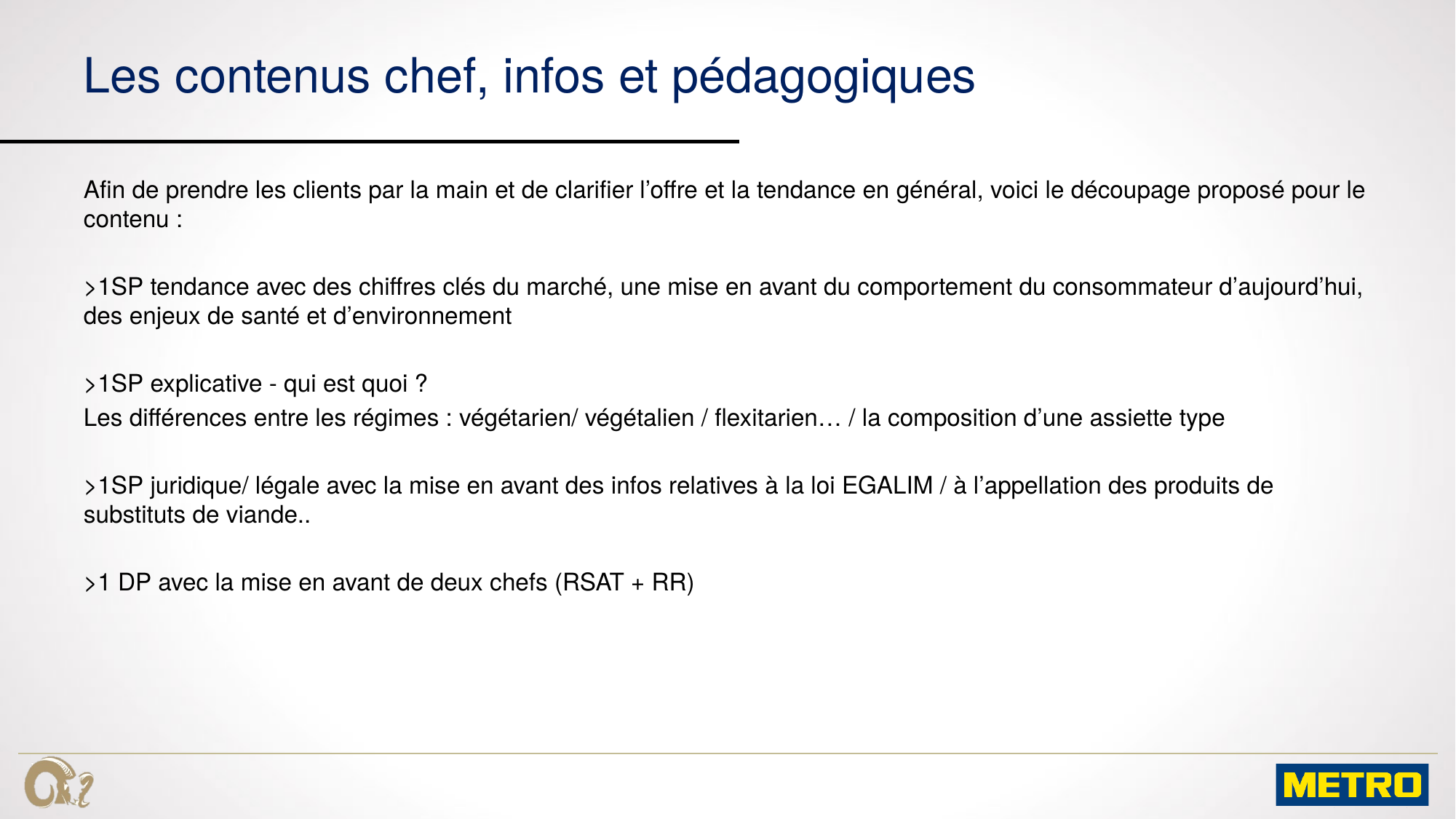

# Les contenus chef, infos et pédagogiques
Afin de prendre les clients par la main et de clarifier l’offre et la tendance en général, voici le découpage proposé pour le contenu :

>1SP tendance avec des chiffres clés du marché, une mise en avant du comportement du consommateur d’aujourd’hui, des enjeux de santé et d’environnement

>1SP explicative - qui est quoi ?
Les différences entre les régimes : végétarien/ végétalien / flexitarien… / la composition d’une assiette type

>1SP juridique/ légale avec la mise en avant des infos relatives à la loi EGALIM / à l’appellation des produits de substituts de viande..

>1 DP avec la mise en avant de deux chefs (RSAT + RR)